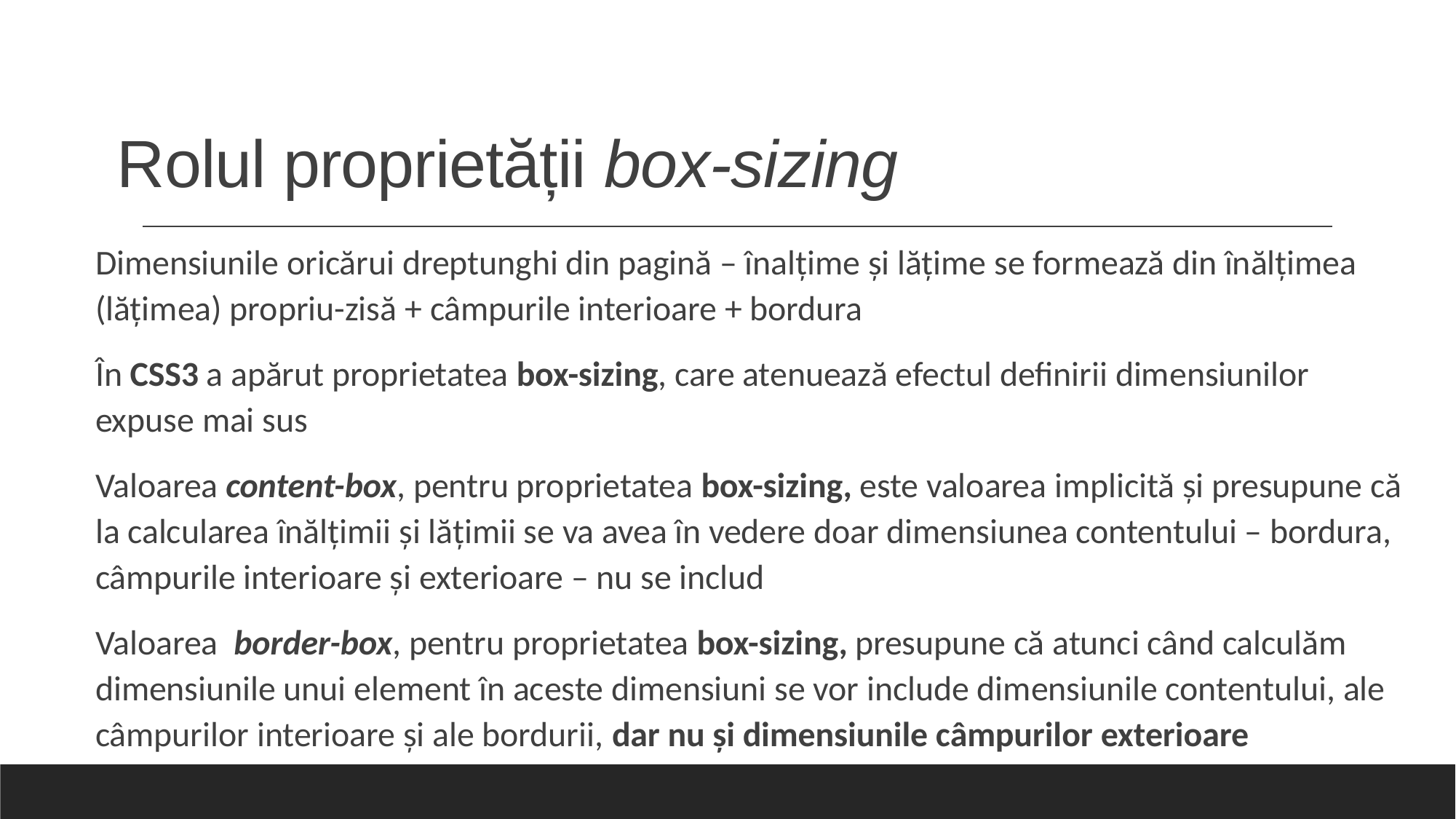

# Rolul proprietății box-sizing
Dimensiunile oricărui dreptunghi din pagină – înalțime și lățime se formează din înălțimea (lățimea) propriu-zisă + câmpurile interioare + bordura
În CSS3 a apărut proprietatea box-sizing, care atenuează efectul definirii dimensiunilor expuse mai sus
Valoarea content-box, pentru proprietatea box-sizing, este valoarea implicită și presupune că la calcularea înălțimii și lățimii se va avea în vedere doar dimensiunea contentului – bordura, câmpurile interioare și exterioare – nu se includ
Valoarea  border-box, pentru proprietatea box-sizing, presupune că atunci când calculăm dimensiunile unui element în aceste dimensiuni se vor include dimensiunile contentului, ale câmpurilor interioare și ale bordurii, dar nu și dimensiunile câmpurilor exterioare